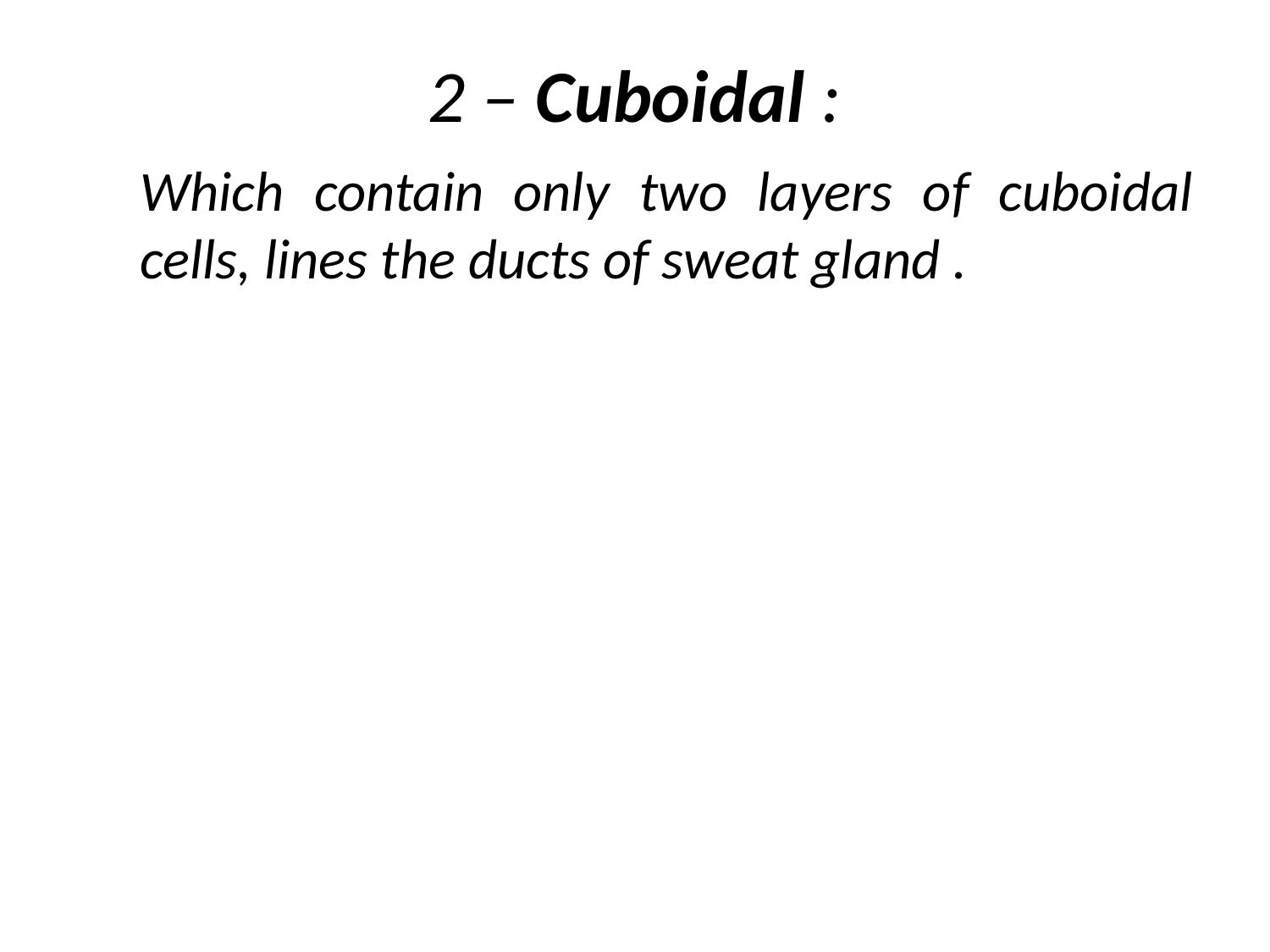

# 2 – Cuboidal :
Which contain only two layers of cuboidal cells, lines the ducts of sweat gland .